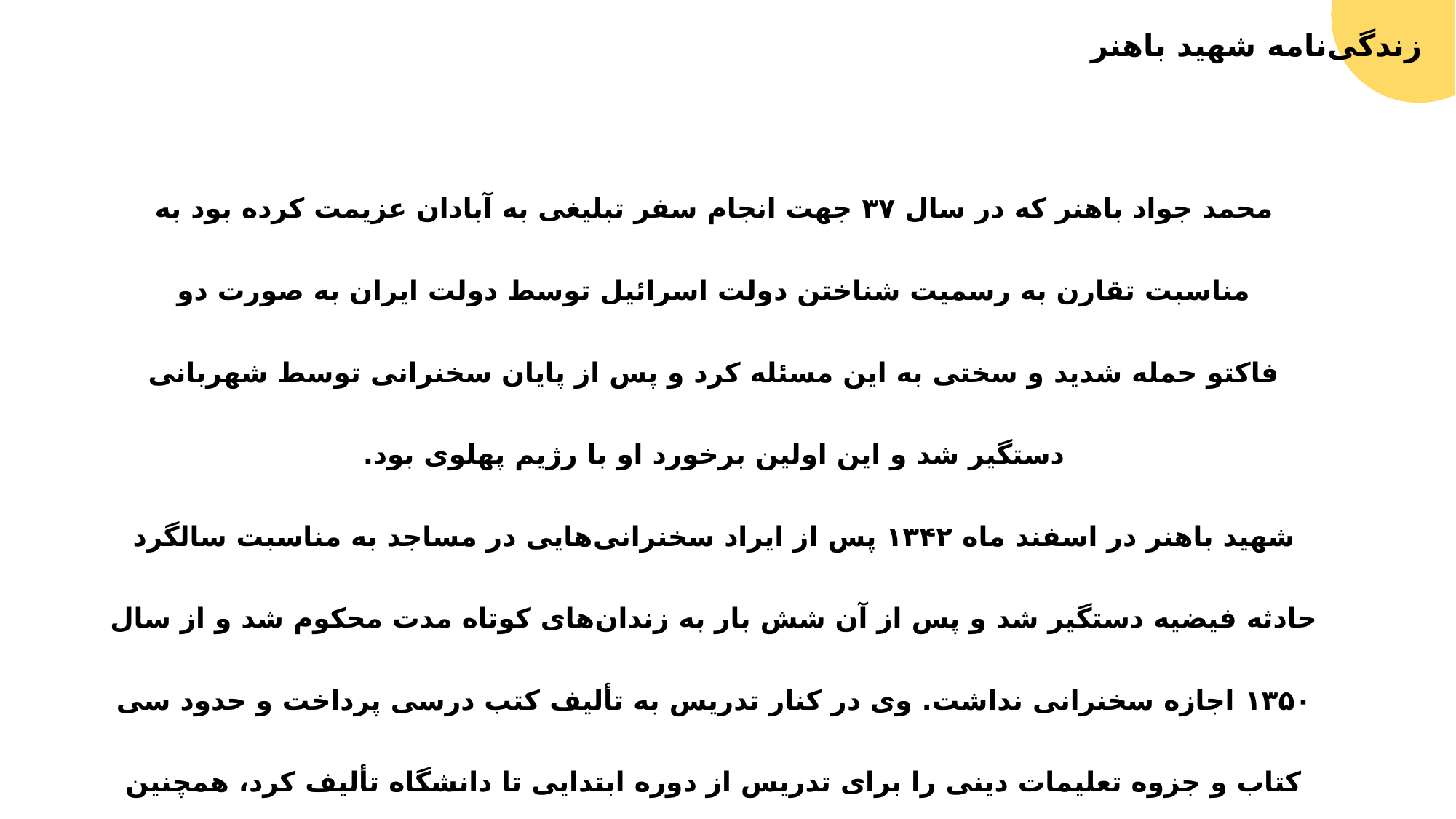

زندگی‌نامه شهید باهنر
محمد جواد باهنر که در سال ۳۷ جهت انجام سفر تبلیغی به آبادان عزیمت کرده بود به مناسبت تقارن به رسمیت شناختن دولت اسرائیل توسط دولت ایران به صورت دو فاکتو حمله شدید و سختی به این مسئله کرد و پس از پایان سخنرانی توسط شهربانی دستگیر شد و این اولین برخورد او با رژیم پهلوی بود.
شهید باهنر در اسفند ماه ۱۳۴۲ پس از ایراد سخنرانی‌هایی در مساجد به مناسبت سالگرد حادثه فیضیه دستگیر شد و پس از آن شش بار به زندان‌های کوتاه مدت محکوم شد و از سال ۱۳۵۰ اجازه سخنرانی نداشت. وی در کنار تدریس به تألیف کتب درسی پرداخت و حدود سی کتاب و جزوه تعلیمات دینی را برای تدریس از دوره ابتدایی تا دانشگاه تألیف کرد، همچنین همزمان فعالیت‌های اجتماعی خود را نیز ادامه داد و در تأسیس دفتر نشر فرهنگ اسلامی،  کانون توحید و مدرسه رفاه نقش مؤثری داشت.